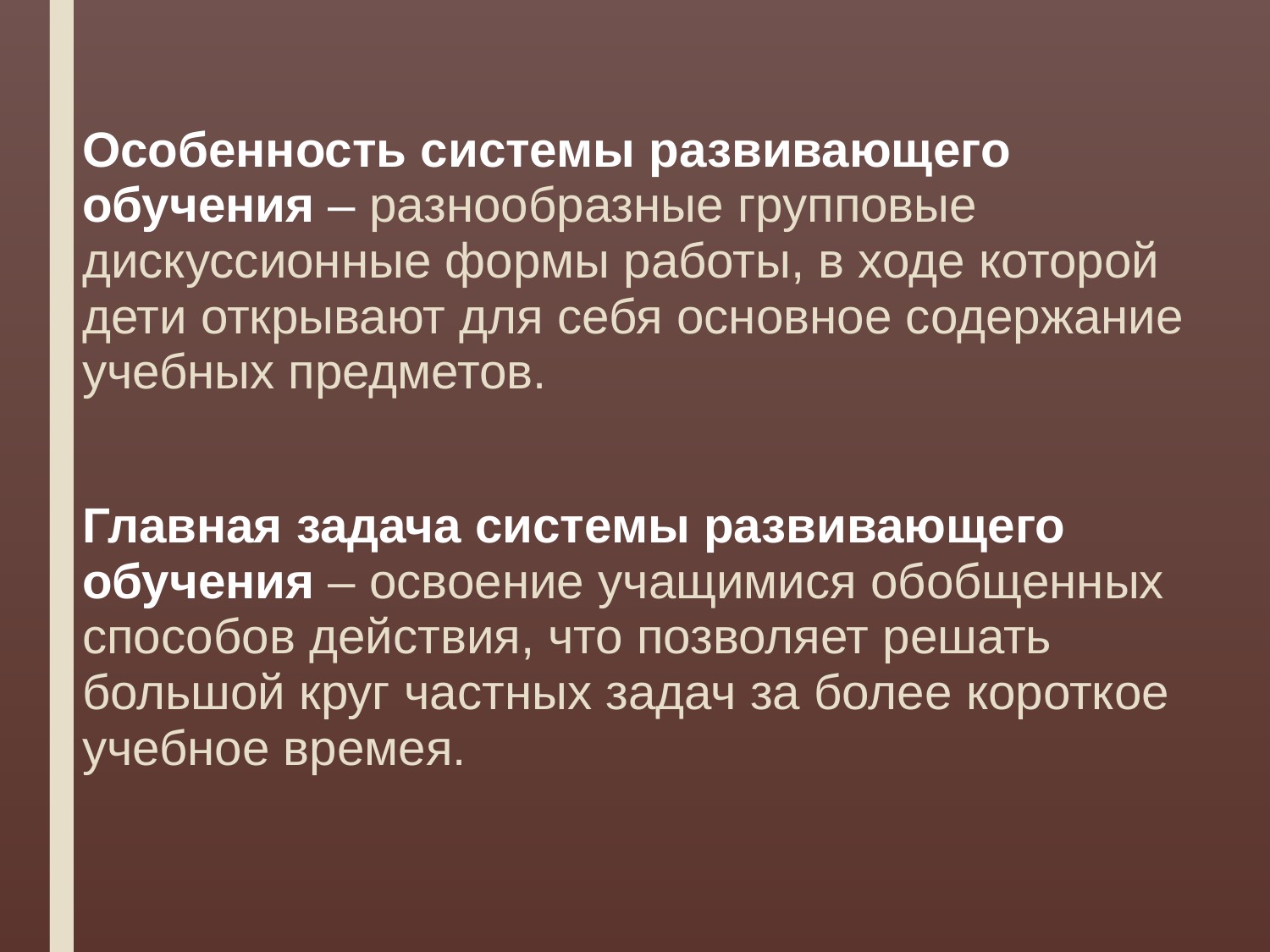

Особенность системы развивающего обучения – разнообразные групповые дискуссионные формы работы, в ходе которой дети открывают для себя основное содержание учебных предметов.

Главная задача системы развивающего обучения – освоение учащимися обобщенных способов действия, что позволяет решать большой круг частных задач за более короткое учебное времея.